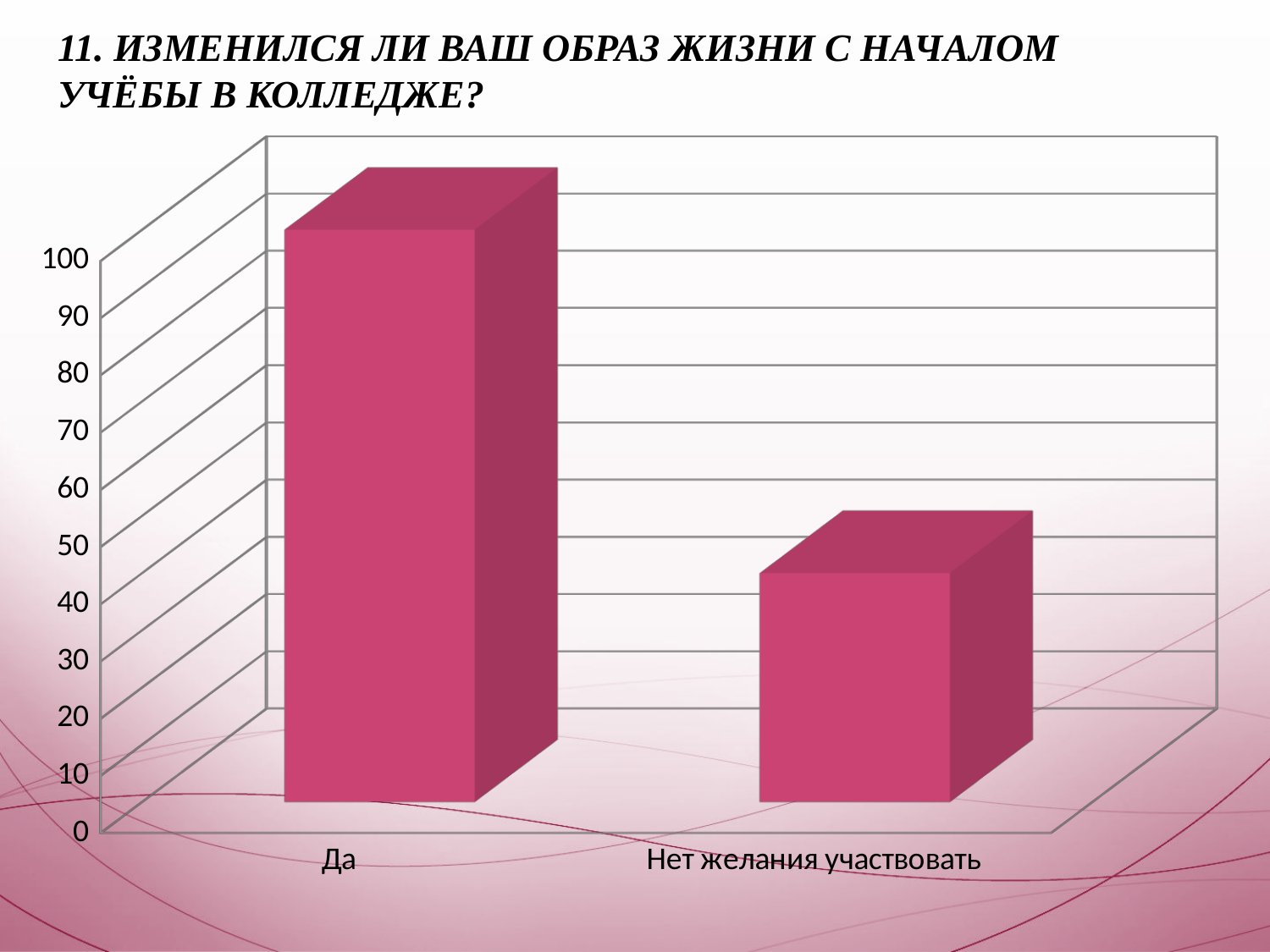

11. Изменился ли Ваш образ жизни с началом учёбы в колледже?

[unsupported chart]